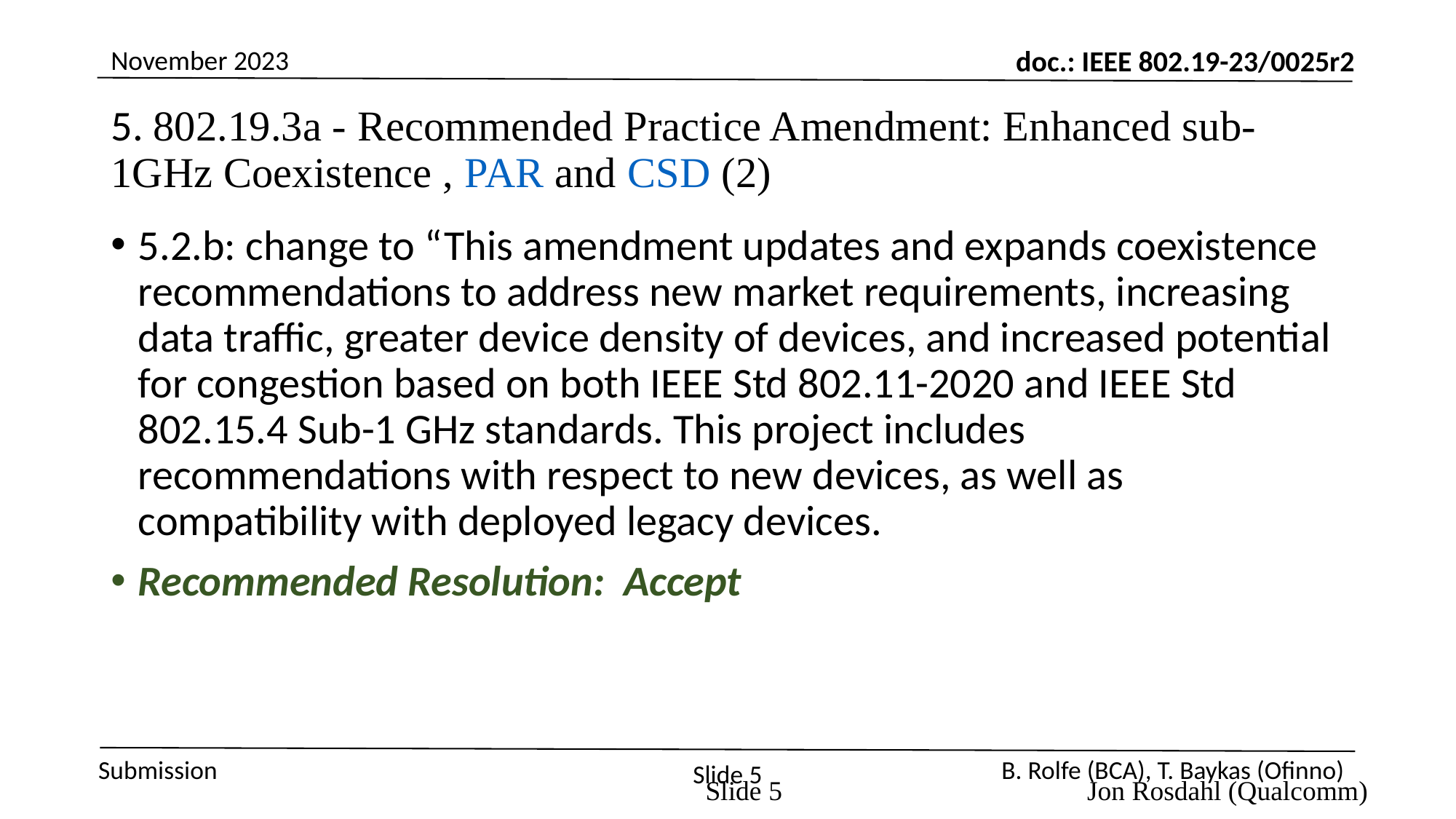

November 2023
# 5. 802.19.3a - Recommended Practice Amendment: Enhanced sub-1GHz Coexistence , PAR and CSD (2)
5.2.b: change to “This amendment updates and expands coexistence recommendations to address new market requirements, increasing data traffic, greater device density of devices, and increased potential for congestion based on both IEEE Std 802.11-2020 and IEEE Std 802.15.4 Sub-1 GHz standards. This project includes recommendations with respect to new devices, as well as compatibility with deployed legacy devices.
Recommended Resolution:  Accept

Slide 5
Jon Rosdahl (Qualcomm)